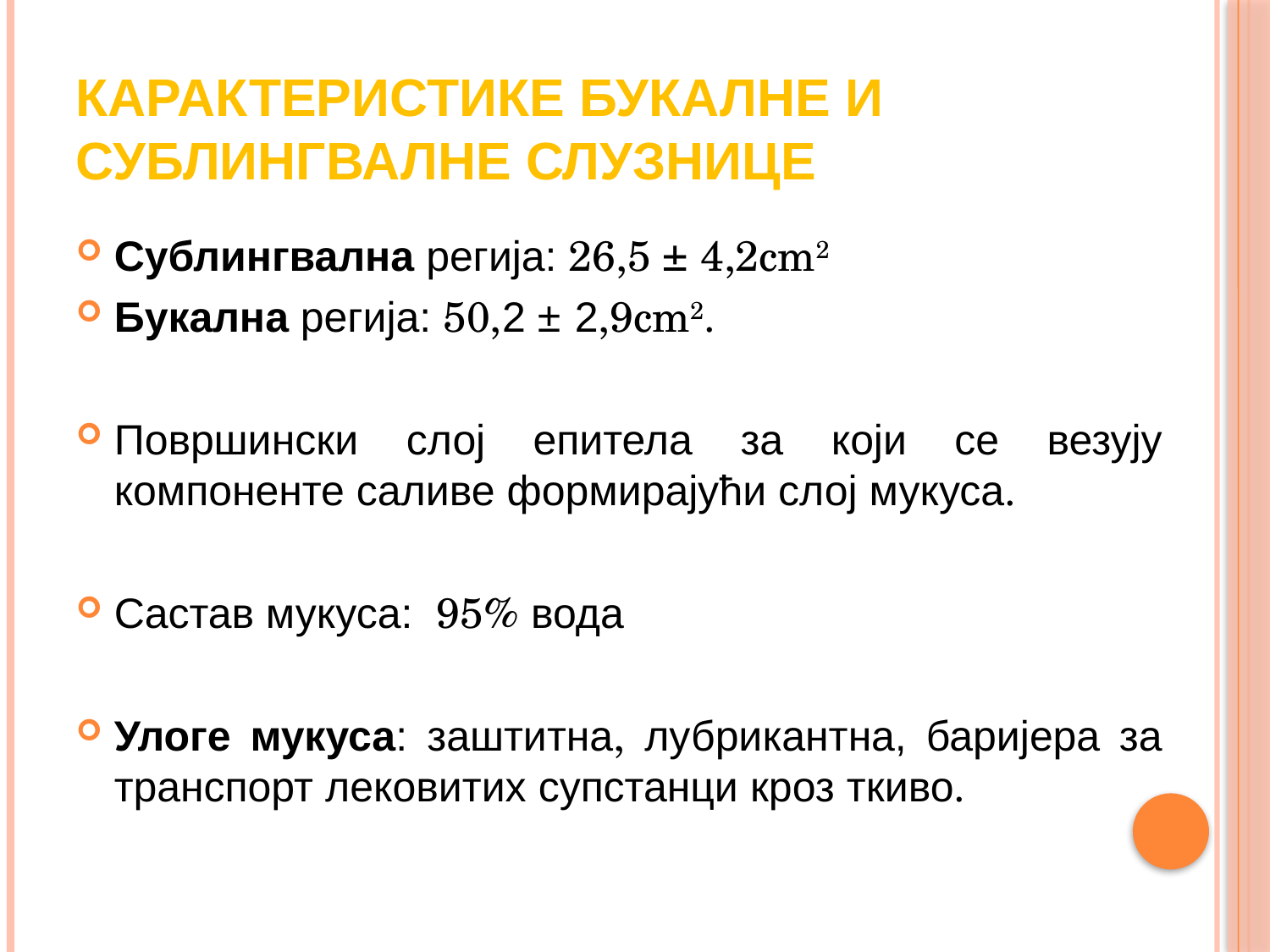

# Карактеристике букалне и сублингвалне слузнице
Сублингвална регија: 26,5 ± 4,2cm2
Букална регија: 50,2 ± 2,9cm2.

Површински слој епитела за који се везују компоненте саливе формирајући слој мукуса.

Састав мукуса:  95% вода

Улоге мукуса: заштитна, лубрикантна, баријера за транспорт лековитих супстанци кроз ткиво.